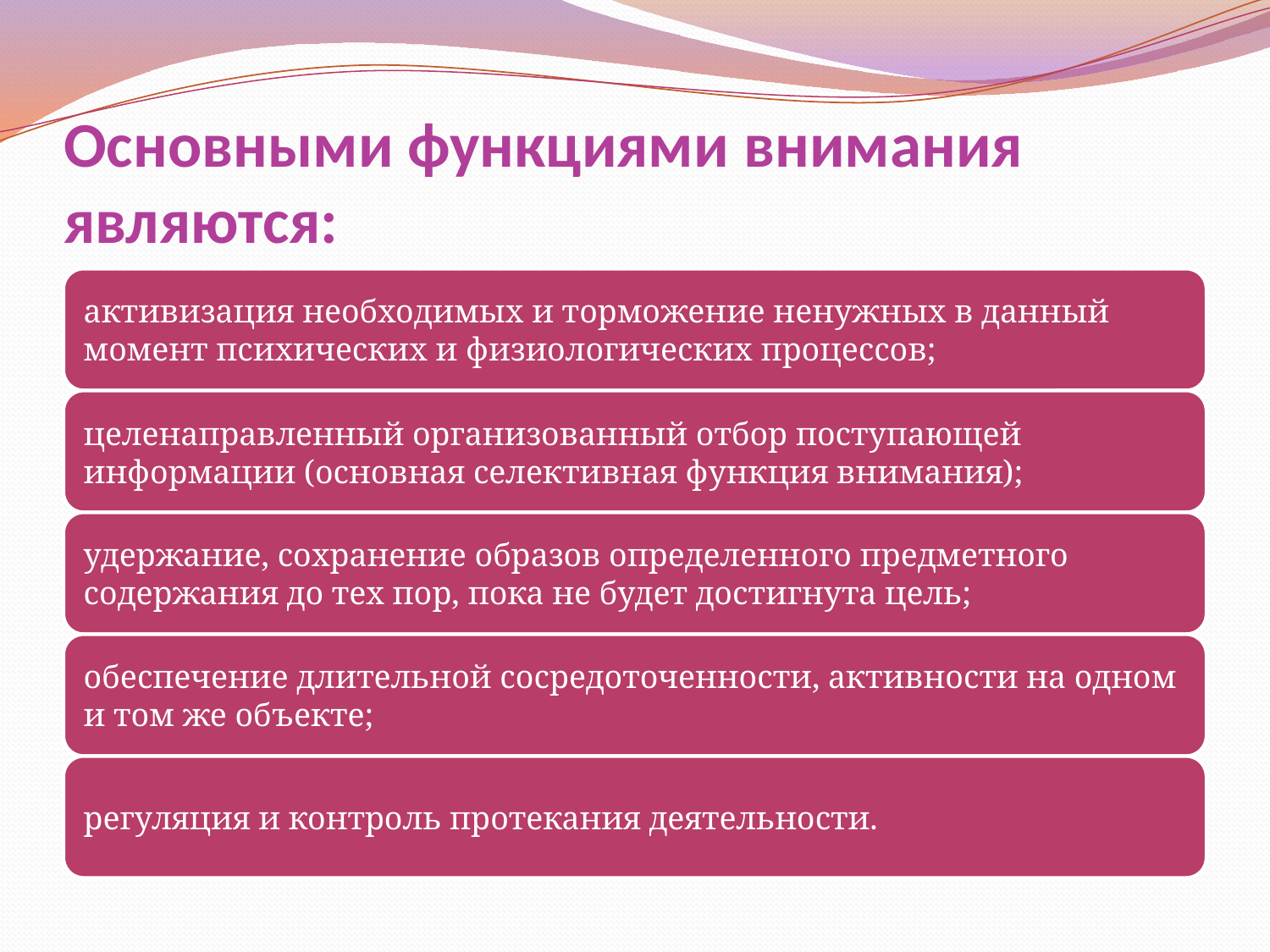

# Основными функциями внимания являются:
активизация необходимых и торможение ненужных в данный момент психических и физиологических процессов;
целенаправленный организованный отбор поступающей информации (основная селективная функция внимания);
удержание, сохранение образов определенного предметного содержания до тех пор, пока не будет достигнута цель;
обеспечение длительной сосредоточенности, активности на одном и том же объекте;
регуляция и контроль протекания деятельности.